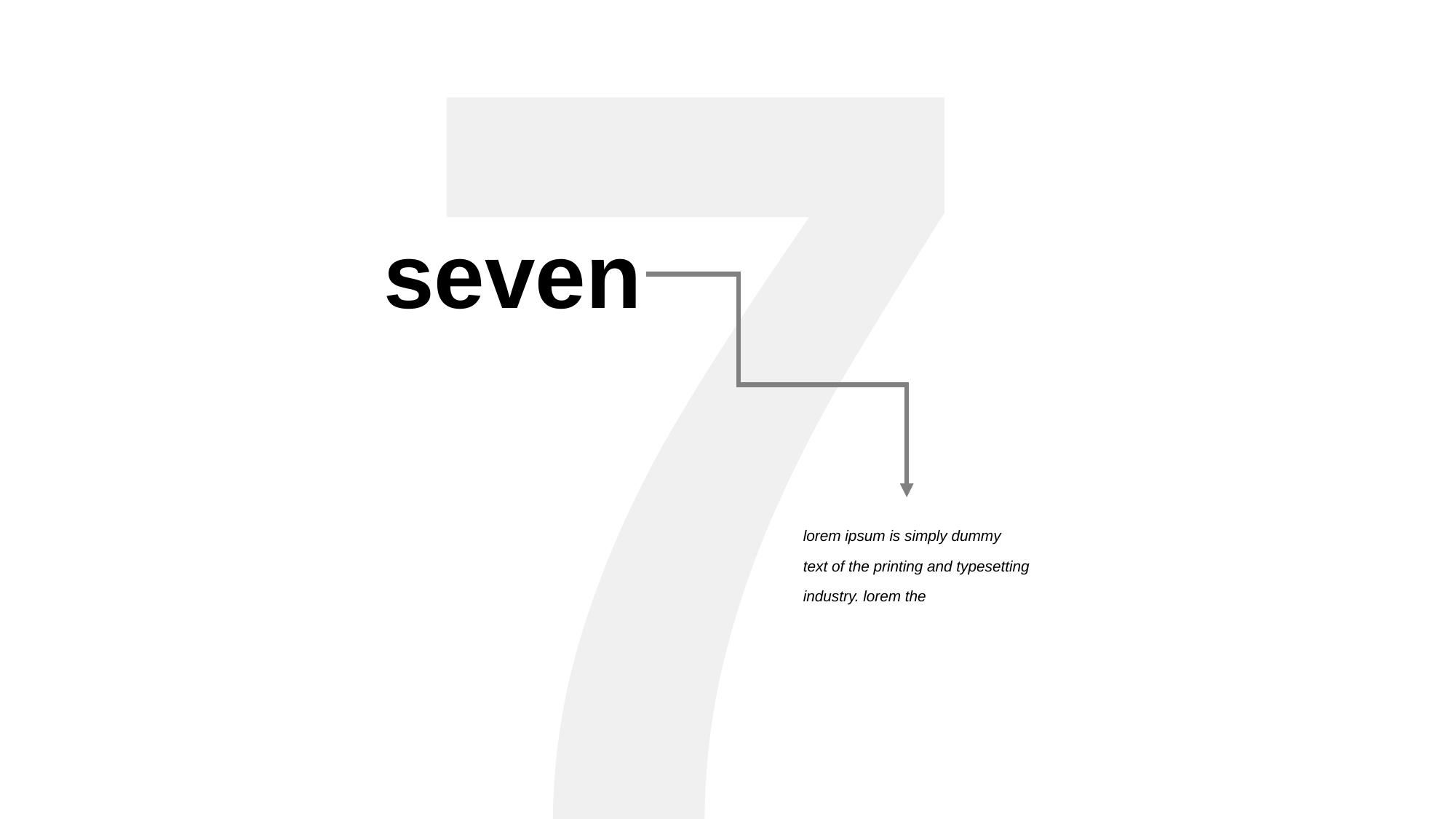

7
seven
lorem ipsum is simply dummy
text of the printing and typesetting industry. lorem the